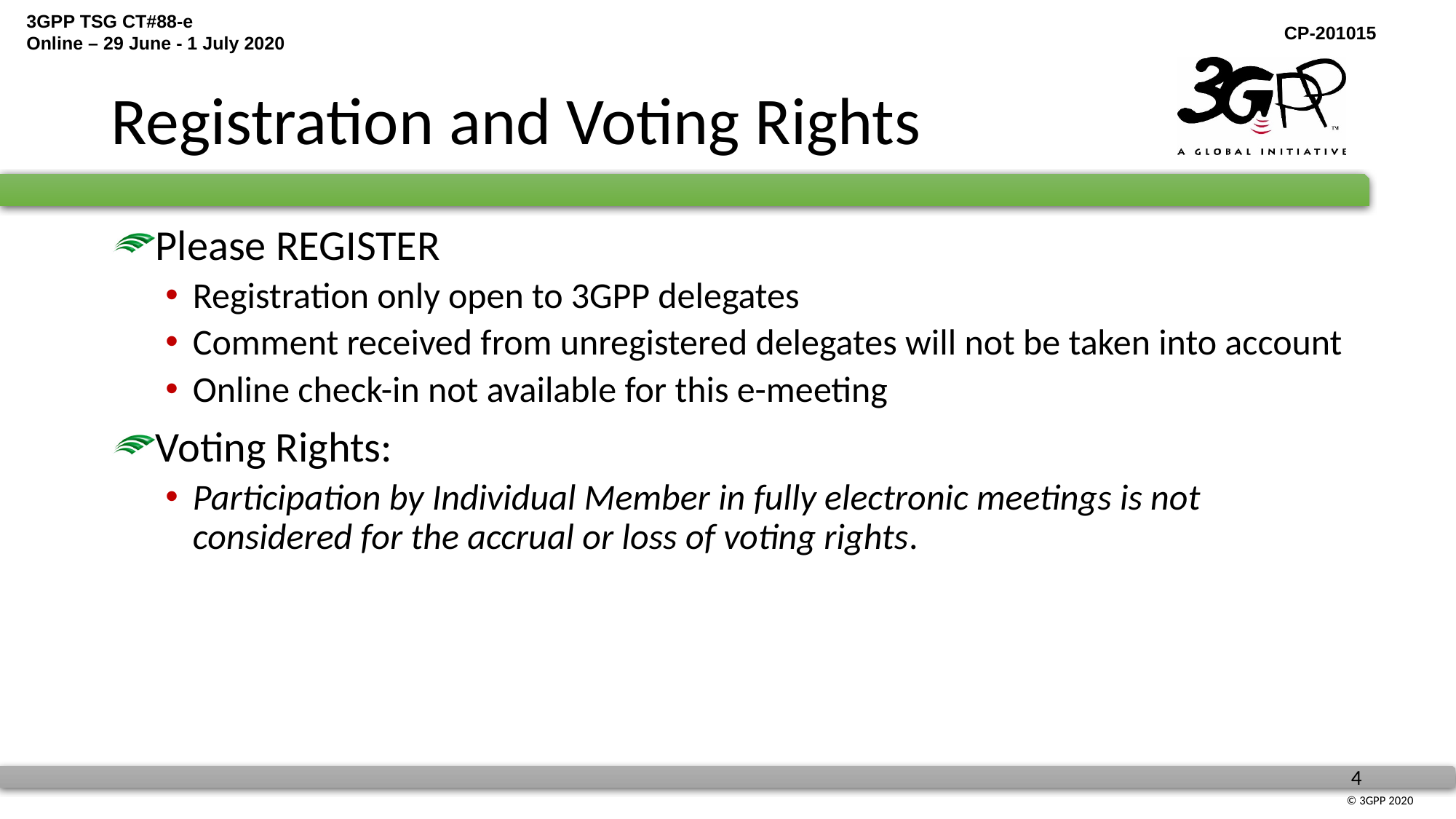

# Registration and Voting Rights
Please REGISTER
Registration only open to 3GPP delegates
Comment received from unregistered delegates will not be taken into account
Online check-in not available for this e-meeting
Voting Rights:
Participation by Individual Member in fully electronic meetings is not considered for the accrual or loss of voting rights.